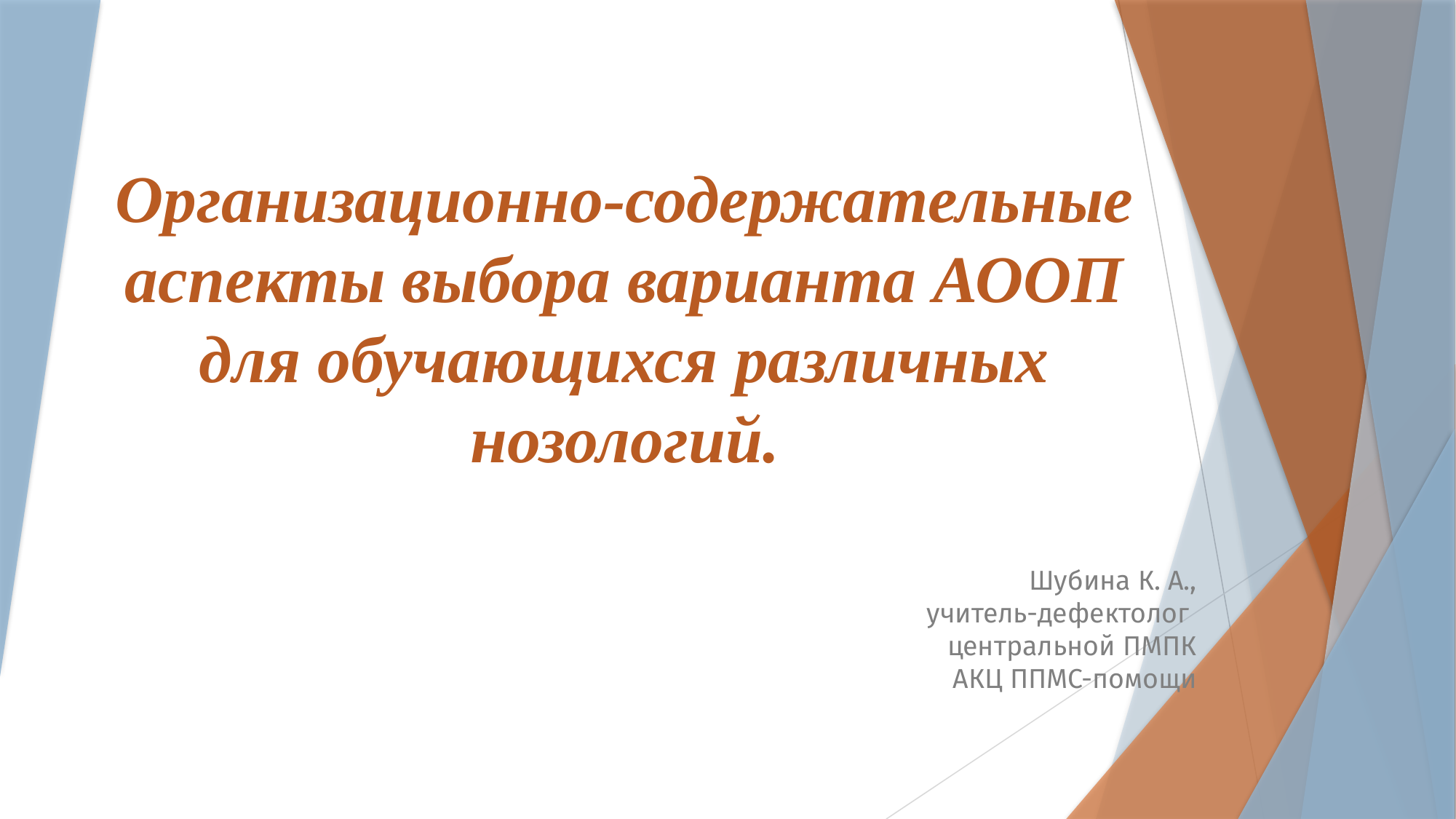

Организационно-содержательные аспекты выбора варианта АООП для обучающихся различных нозологий.
Шубина К. А.,
учитель-дефектолог
центральной ПМПК
АКЦ ППМС-помощи